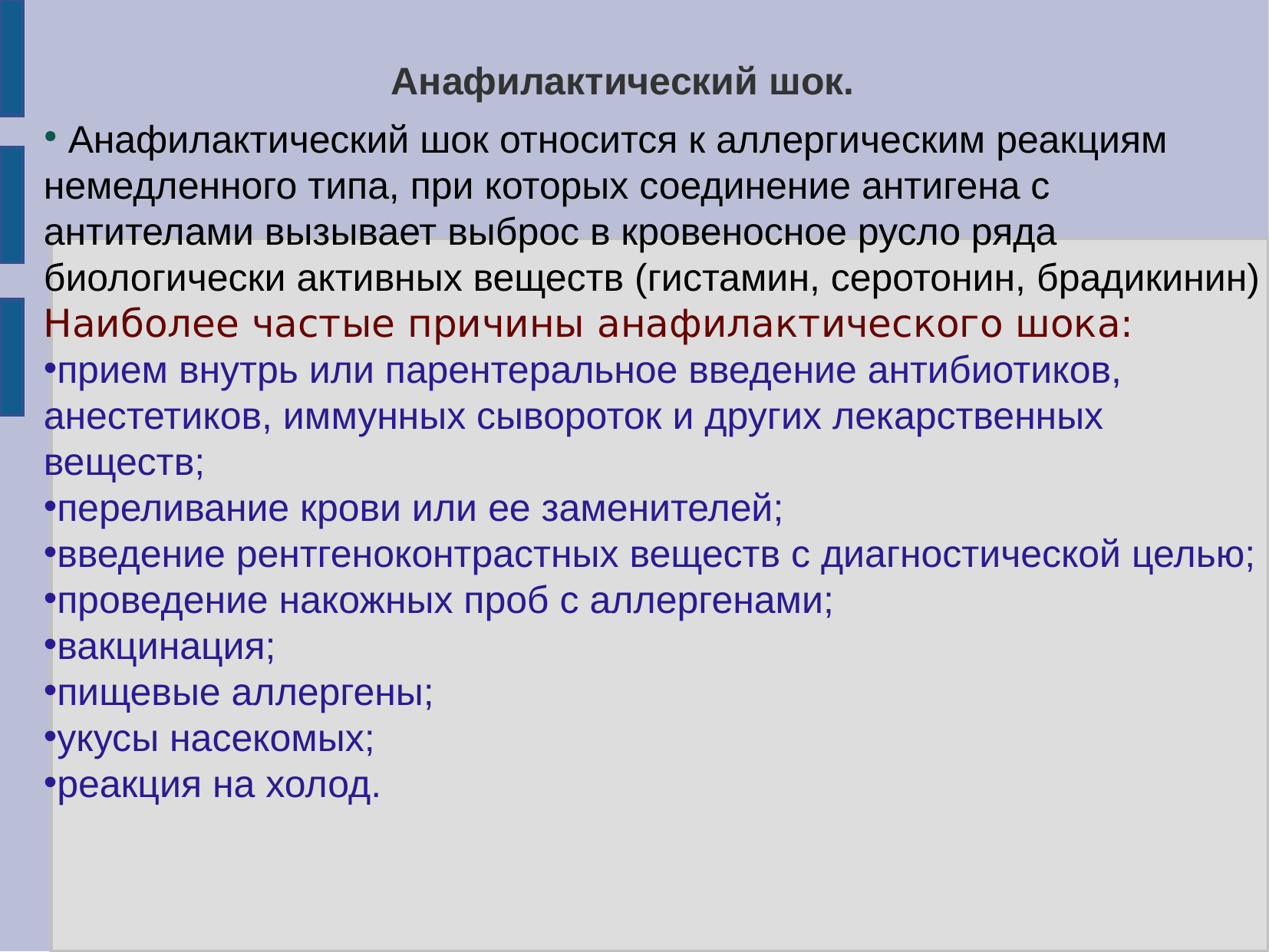

Анафилактический шок.
 Анафилактический шок относится к аллергическим реакциям немедленного типа, при которых соединение антигена с антителами вызывает выброс в кровеносное русло ряда биологически активных веществ (гистамин, серотонин, брадикинин)
Наиболее частые причины анафилактического шока:
прием внутрь или парентеральное введение антибиотиков, анестетиков, иммунных сывороток и других лекарственных веществ;
переливание крови или ее заменителей;
введение рентгеноконтрастных веществ с диагностической целью;
проведение накожных проб с аллергенами;
вакцинация;
пищевые аллергены;
укусы насекомых;
реакция на холод.